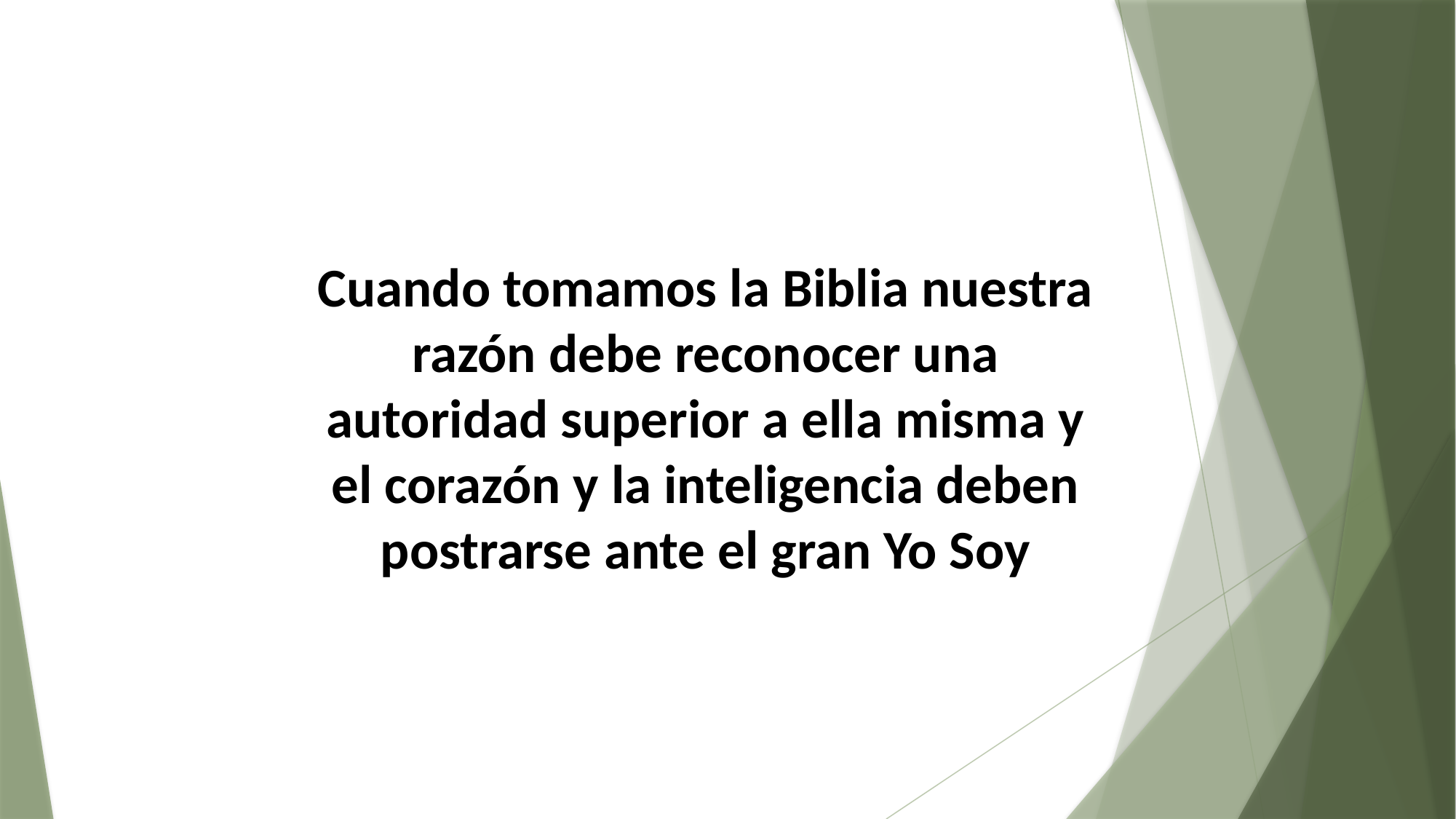

Cuando tomamos la Biblia nuestra razón debe reconocer una autoridad superior a ella misma y el corazón y la inteligencia deben postrarse ante el gran Yo Soy